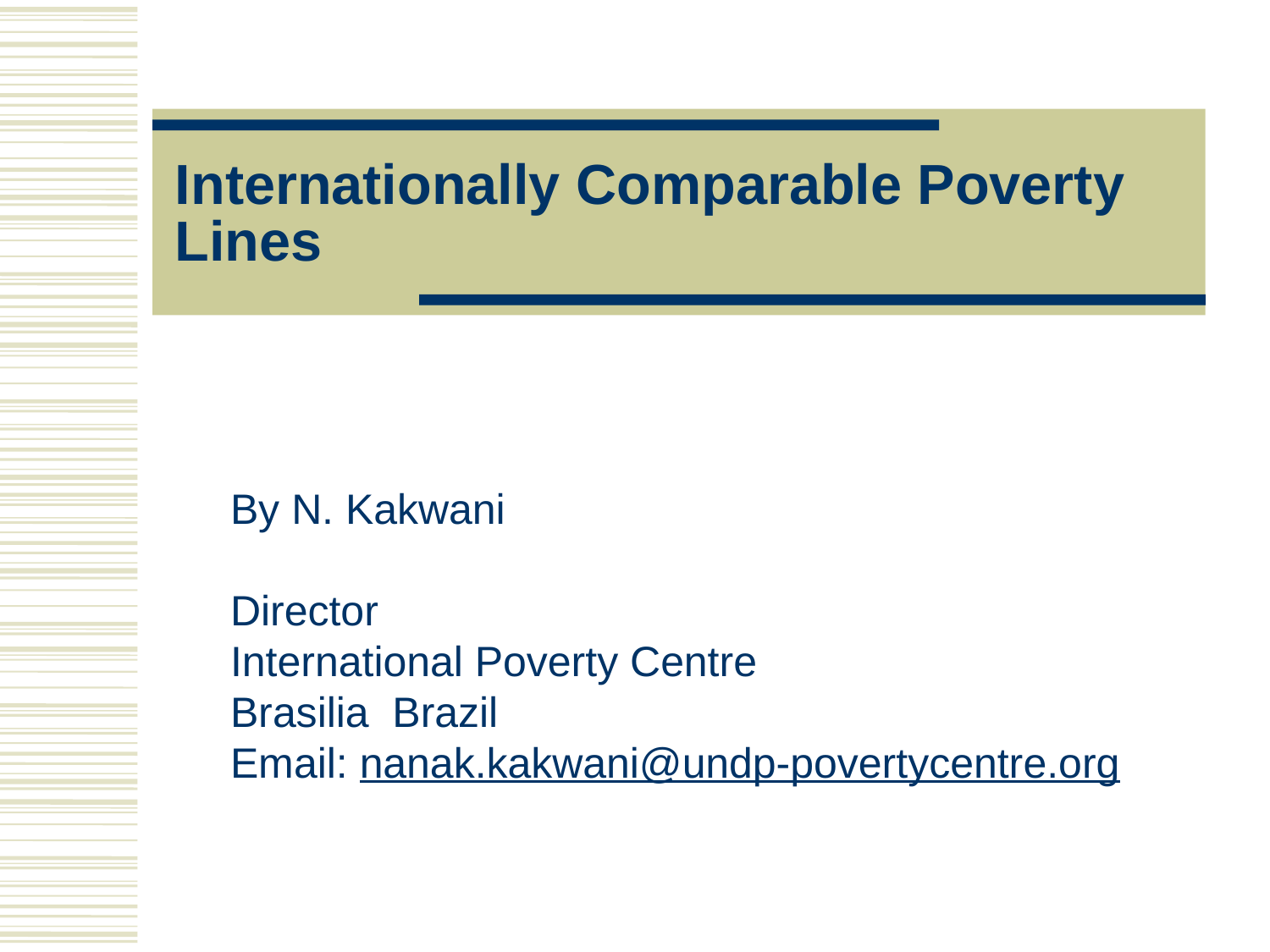

# Internationally Comparable Poverty Lines

By N. Kakwani

Director
International Poverty Centre
Brasilia  Brazil
Email: nanak.kakwani@undp-povertycentre.org